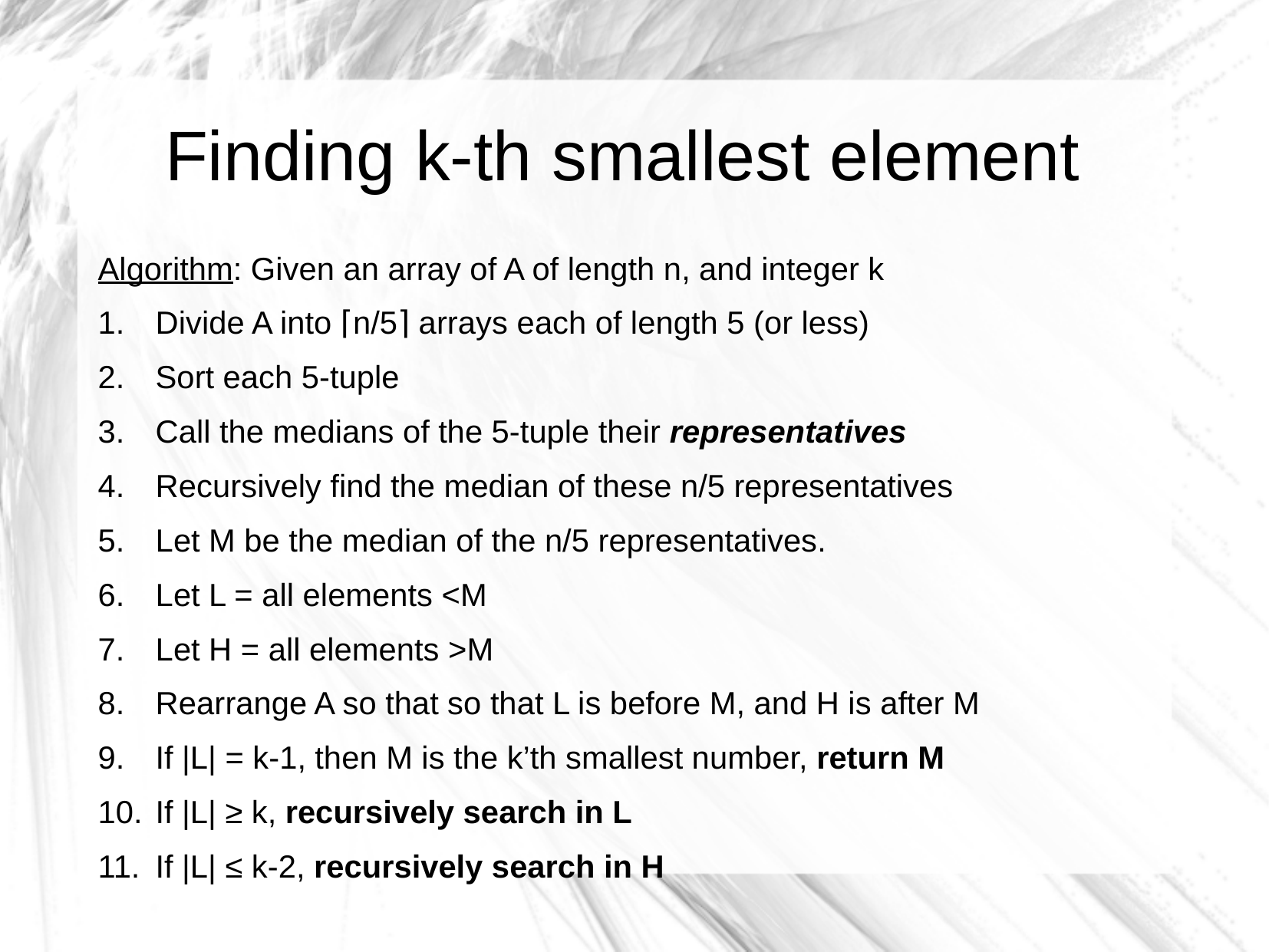

# Finding k-th smallest element
Algorithm: Given an array of A of length n, and integer k
Divide A into ⌈n/5⌉ arrays each of length 5 (or less)
Sort each 5-tuple
Call the medians of the 5-tuple their representatives
Recursively find the median of these n/5 representatives
Let M be the median of the n/5 representatives.
Let L = all elements <M
Let H = all elements >M
Rearrange A so that so that L is before M, and H is after M
If |L| = k-1, then M is the k’th smallest number, return M
If |L| ≥ k, recursively search in L
If |L| ≤ k-2, recursively search in H